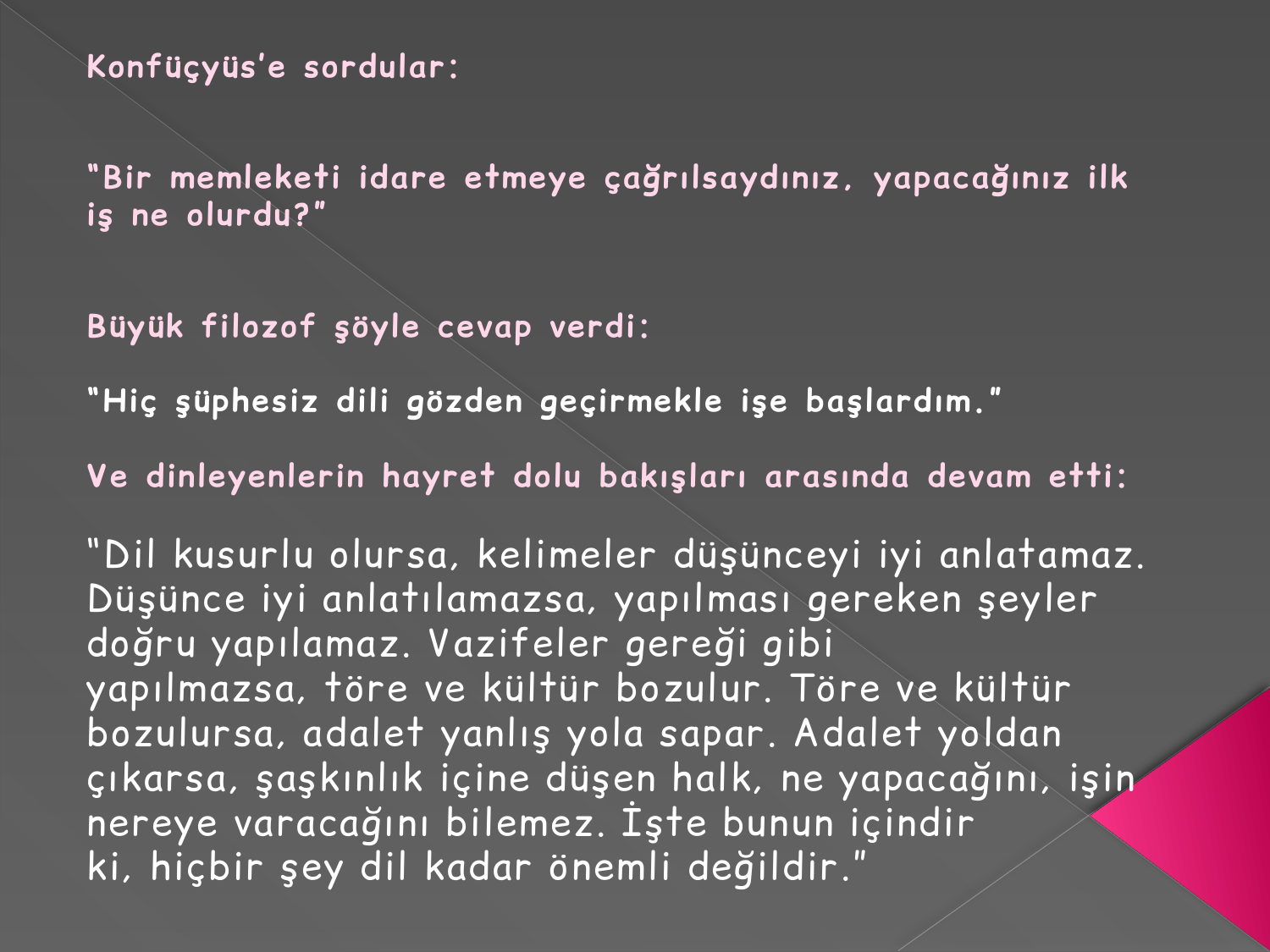

Konfüçyüs’e sordular:
“Bir memleketi idare etmeye çağrılsaydınız‚ yapacağınız ilk iş ne olurdu?”
Büyük filozof şöyle cevap verdi:
“Hiç şüphesiz dili gözden geçirmekle işe başlardım.”
Ve dinleyenlerin hayret dolu bakışları arasında devam etti:
“Dil kusurlu olursa‚ kelimeler düşünceyi iyi anlatamaz. Düşünce iyi anlatılamazsa‚ yapılması gereken şeyler doğru yapılamaz. Vazifeler gereği gibi yapılmazsa‚ töre ve kültür bozulur. Töre ve kültür bozulursa‚ adalet yanlış yola sapar. Adalet yoldan çıkarsa‚ şaşkınlık içine düşen halk‚ ne yapacağını‚ işin nereye varacağını bilemez. İşte bunun içindir ki‚ hiçbir şey dil kadar önemli değildir.”